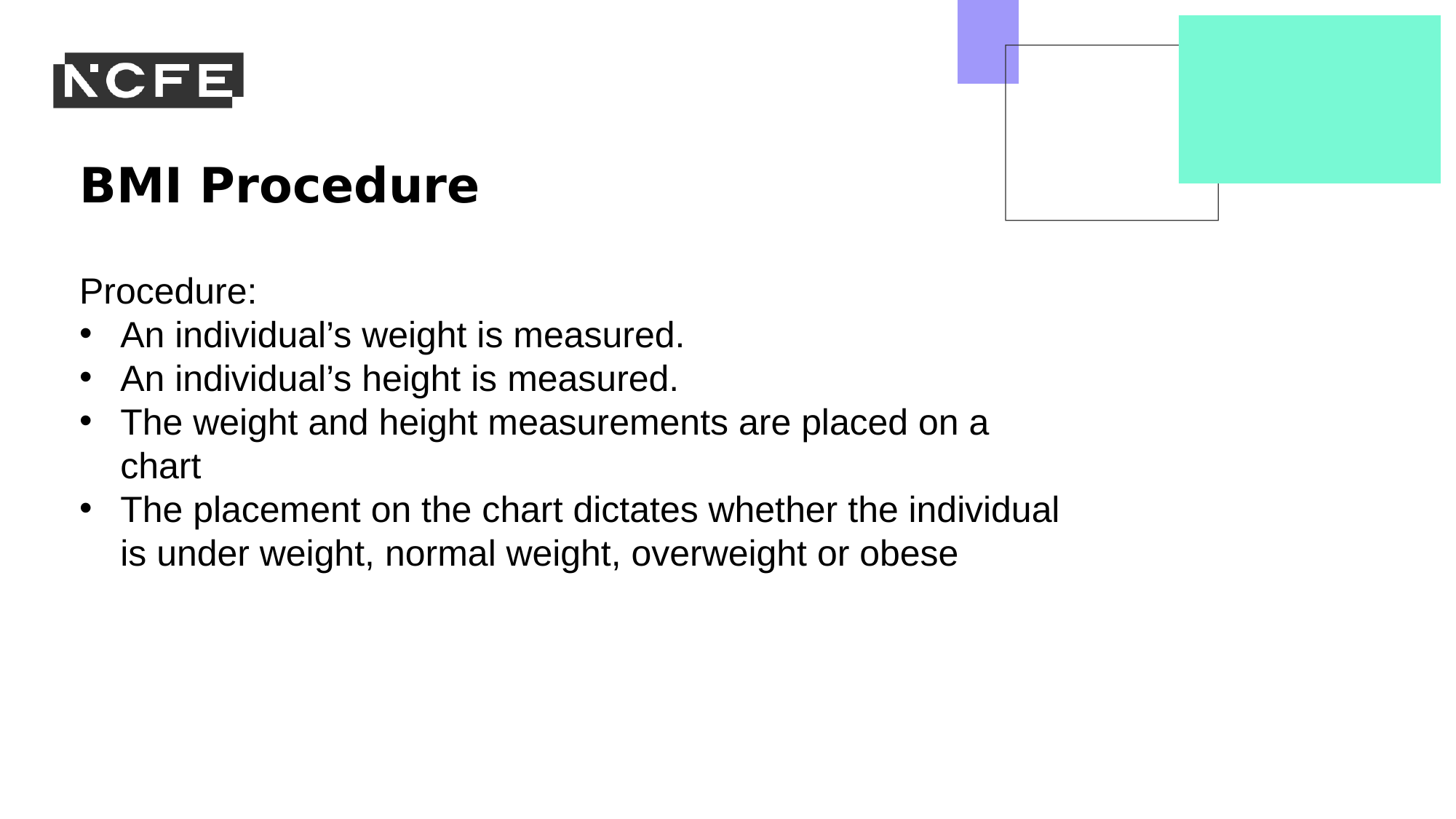

BMI Procedure

Procedure:
An individual’s weight is measured.
An individual’s height is measured.
The weight and height measurements are placed on a chart
The placement on the chart dictates whether the individual is under weight, normal weight, overweight or obese